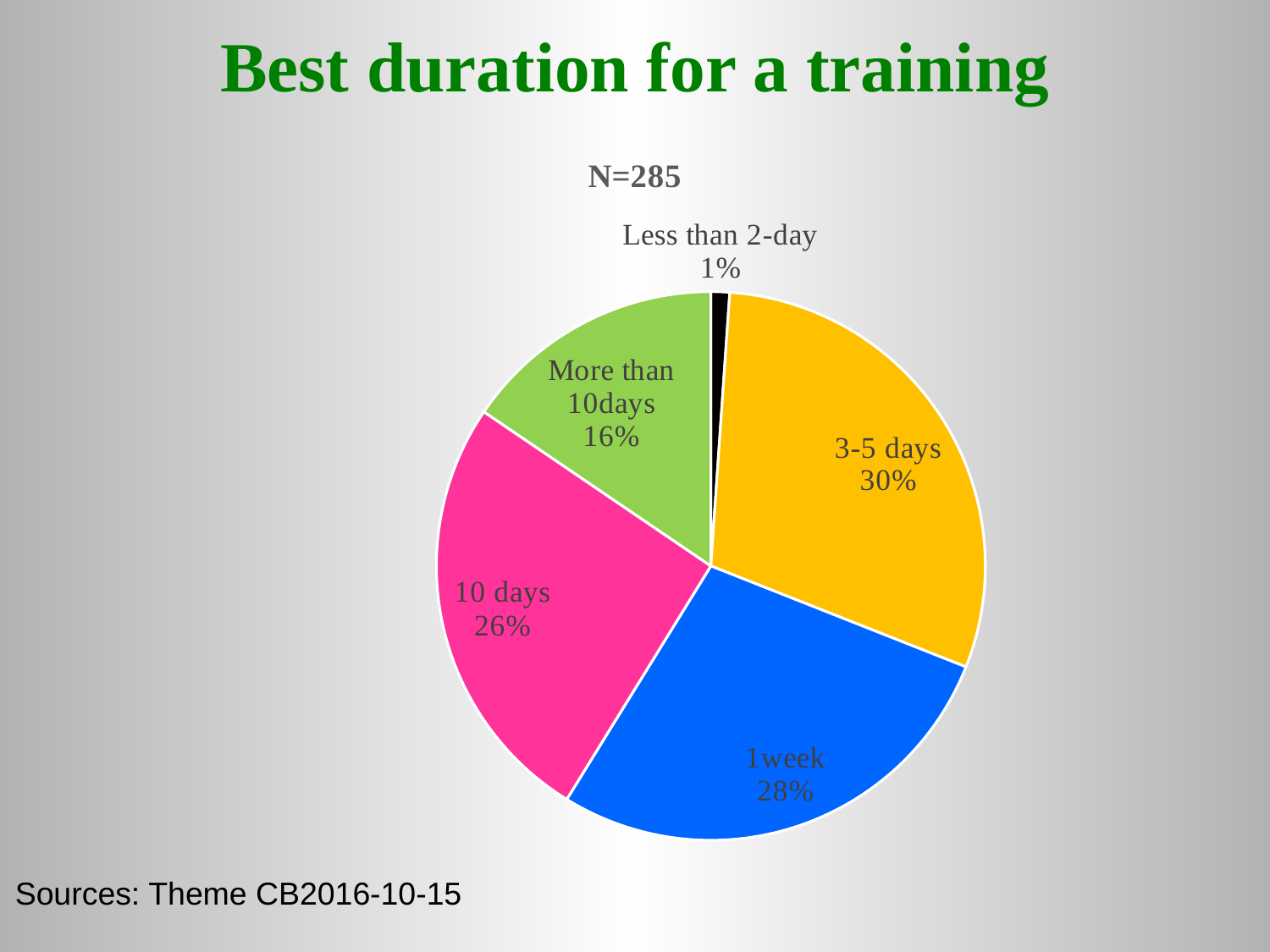

# Best duration for a training

### Chart:

| Category | N=285 |
|---|---|
| Less than 2-day | 1.1 |
| 3-5 days | 29.9 |
| 1week | 27.8 |
| 10 days | 25.7 |
| More than 10days | 15.5 |
Sources: Theme CB2016-10-15